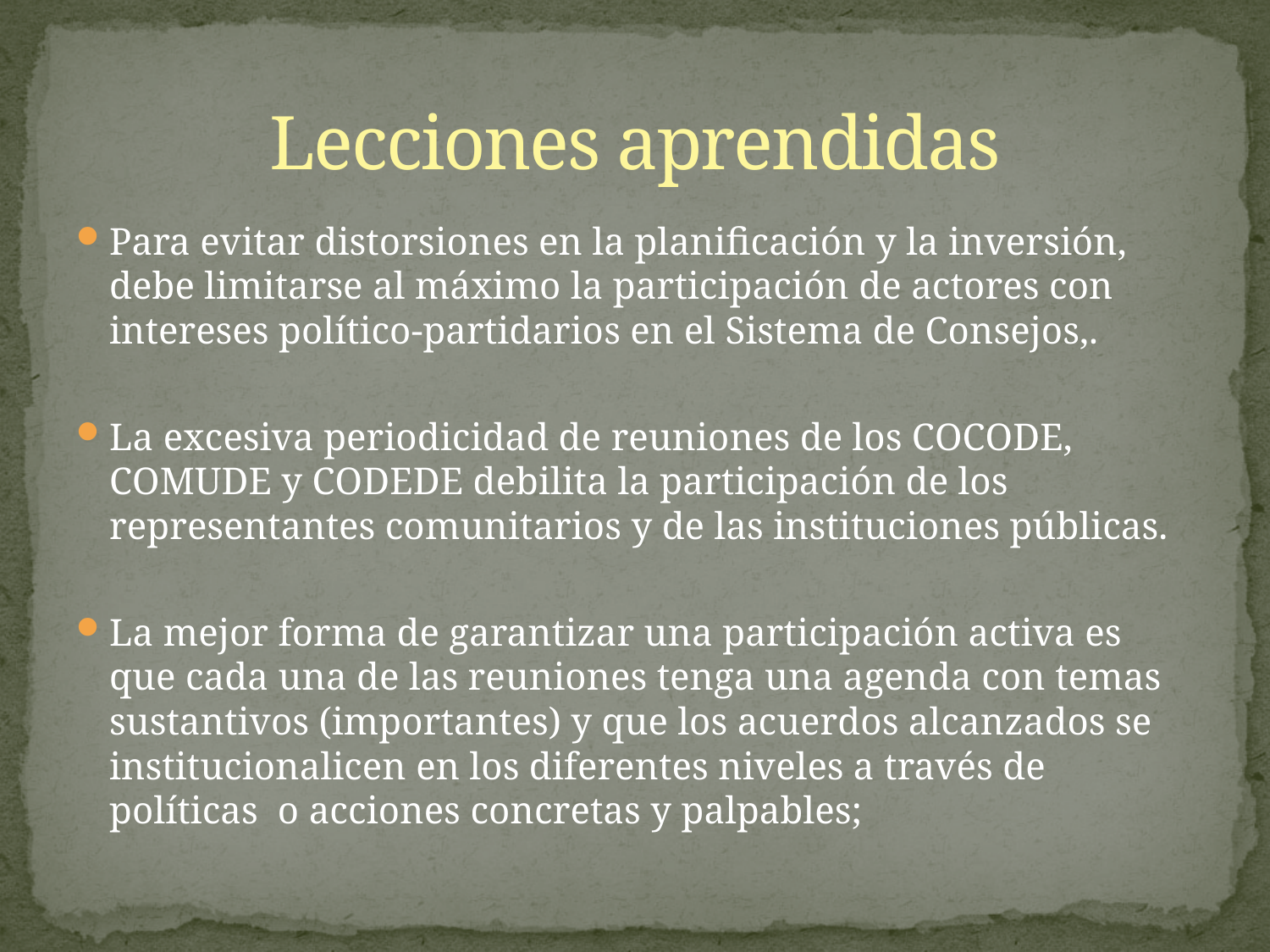

# Lecciones aprendidas
Para evitar distorsiones en la planificación y la inversión, debe limitarse al máximo la participación de actores con intereses político-partidarios en el Sistema de Consejos,.

La excesiva periodicidad de reuniones de los COCODE, COMUDE y CODEDE debilita la participación de los representantes comunitarios y de las instituciones públicas.

La mejor forma de garantizar una participación activa es que cada una de las reuniones tenga una agenda con temas sustantivos (importantes) y que los acuerdos alcanzados se institucionalicen en los diferentes niveles a través de políticas  o acciones concretas y palpables;